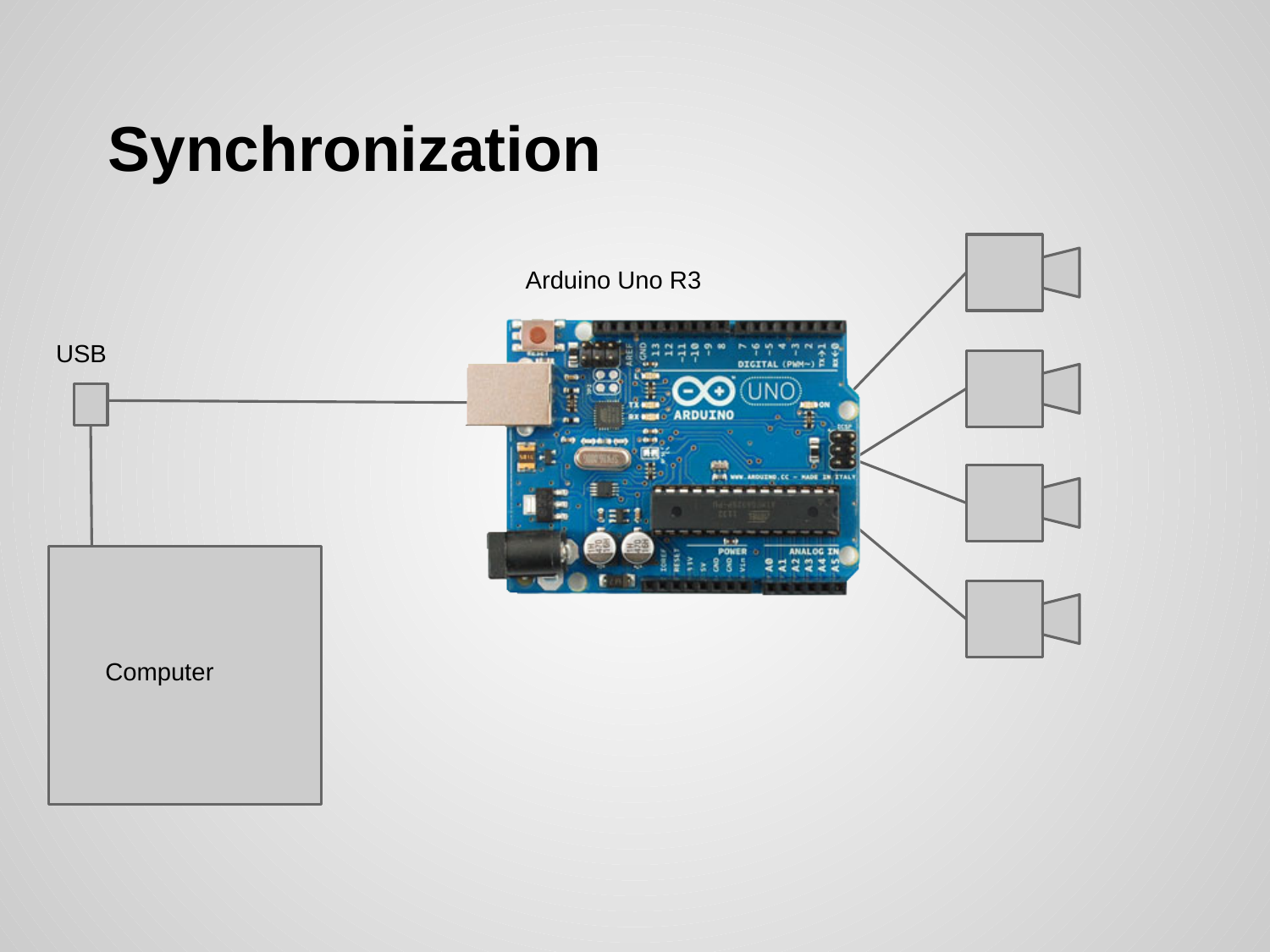

# Synchronization

Arduino Uno R3
USB

Computer